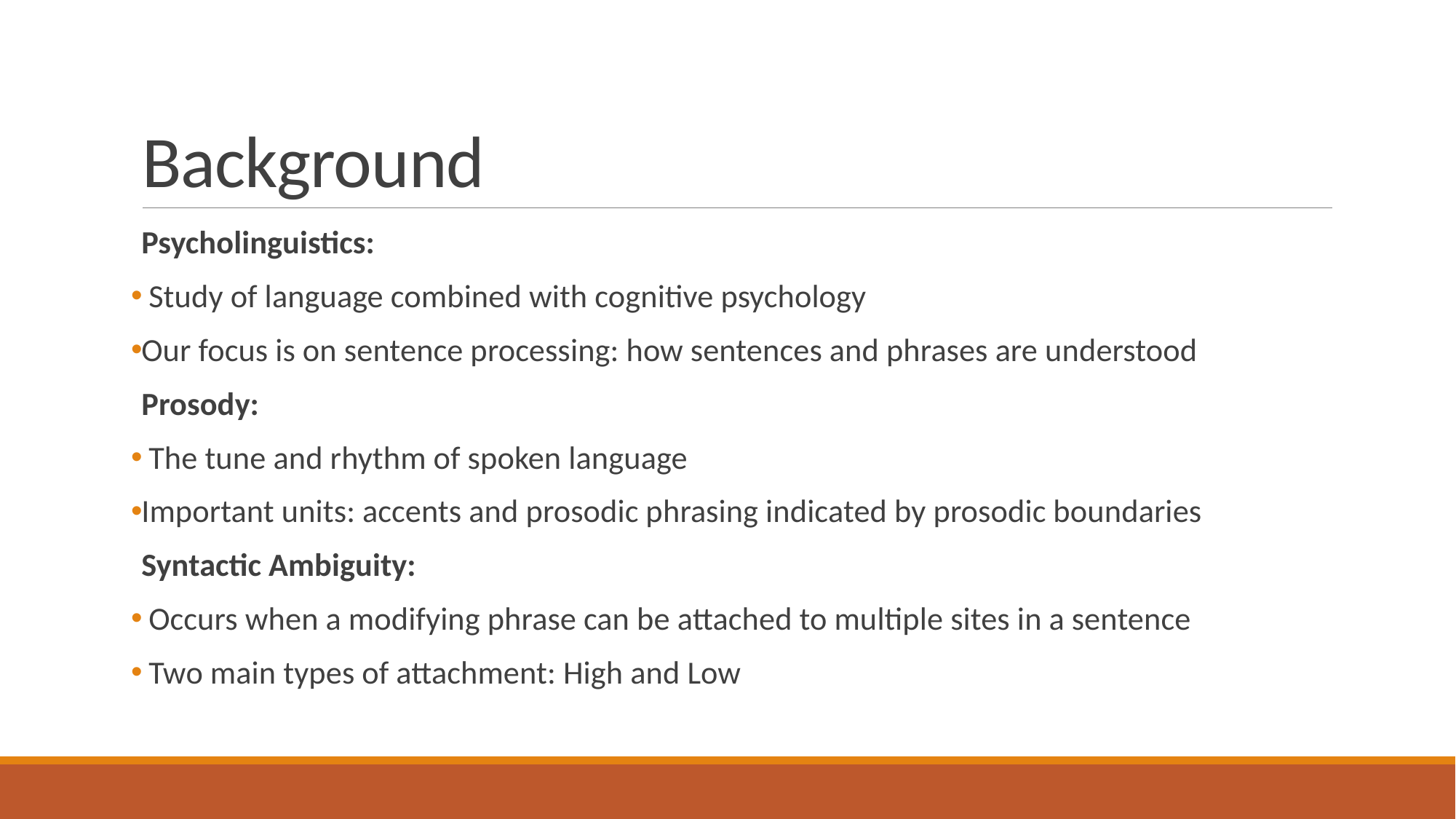

# Background
Psycholinguistics:
 Study of language combined with cognitive psychology
Our focus is on sentence processing: how sentences and phrases are understood
Prosody:
 The tune and rhythm of spoken language
Important units: accents and prosodic phrasing indicated by prosodic boundaries
Syntactic Ambiguity:
 Occurs when a modifying phrase can be attached to multiple sites in a sentence
 Two main types of attachment: High and Low